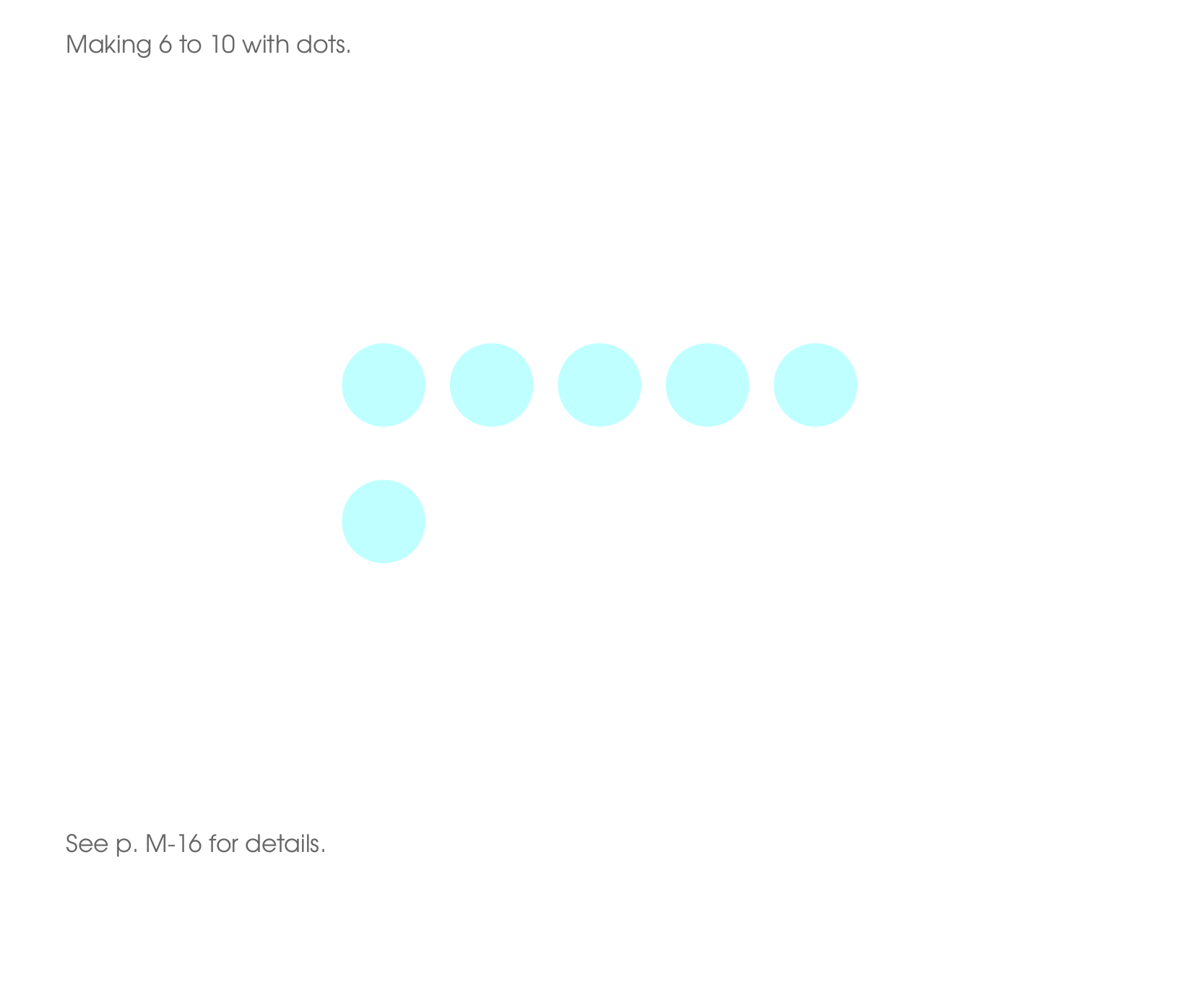

Making 6 to 10 with dots.

See p. M-16 for details.